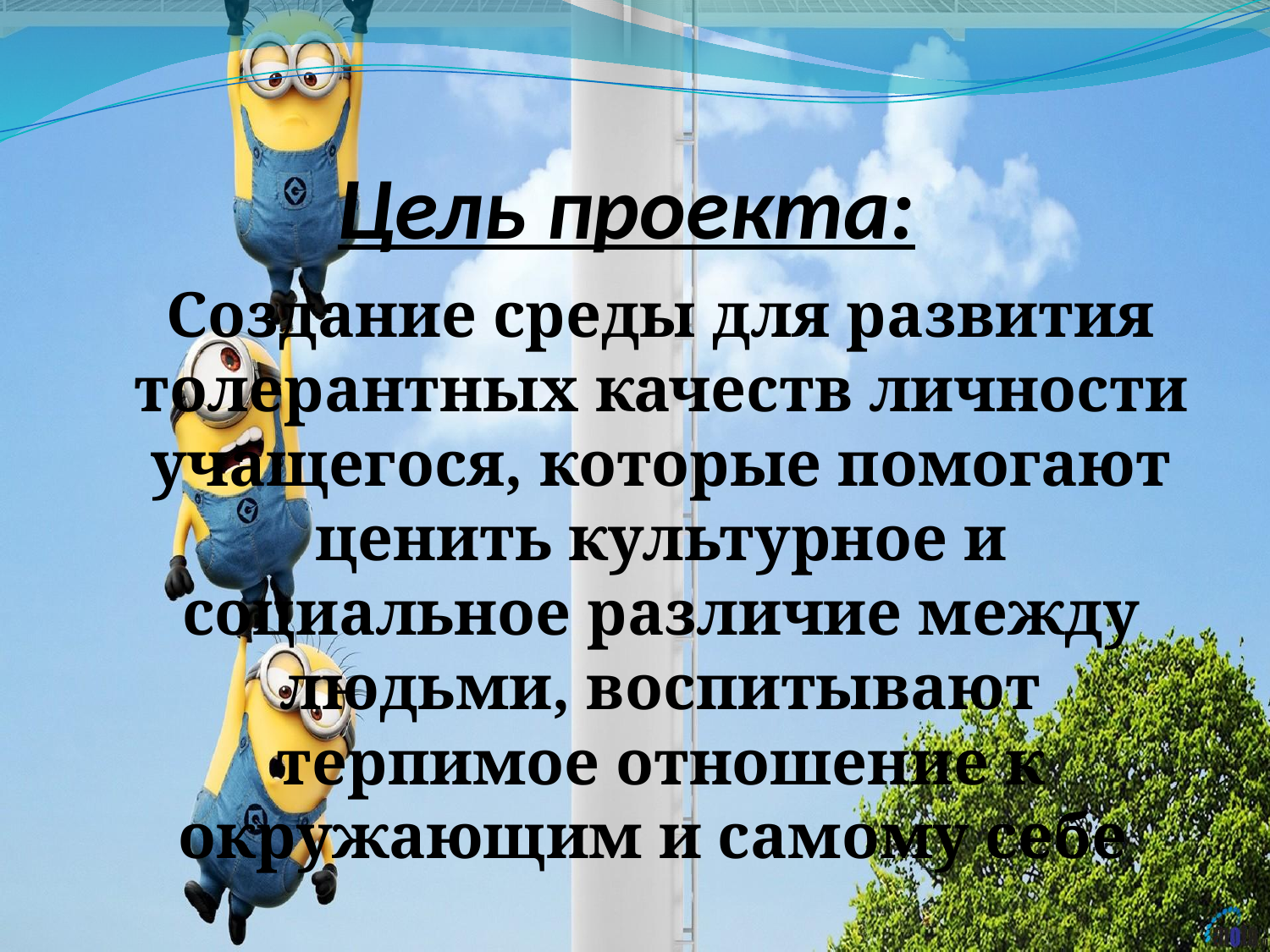

# Цель проекта:
	Создание среды для развития толерантных качеств личности учащегося, которые помогают ценить культурное и социальное различие между людьми, воспитывают терпимое отношение к окружающим и самому себе